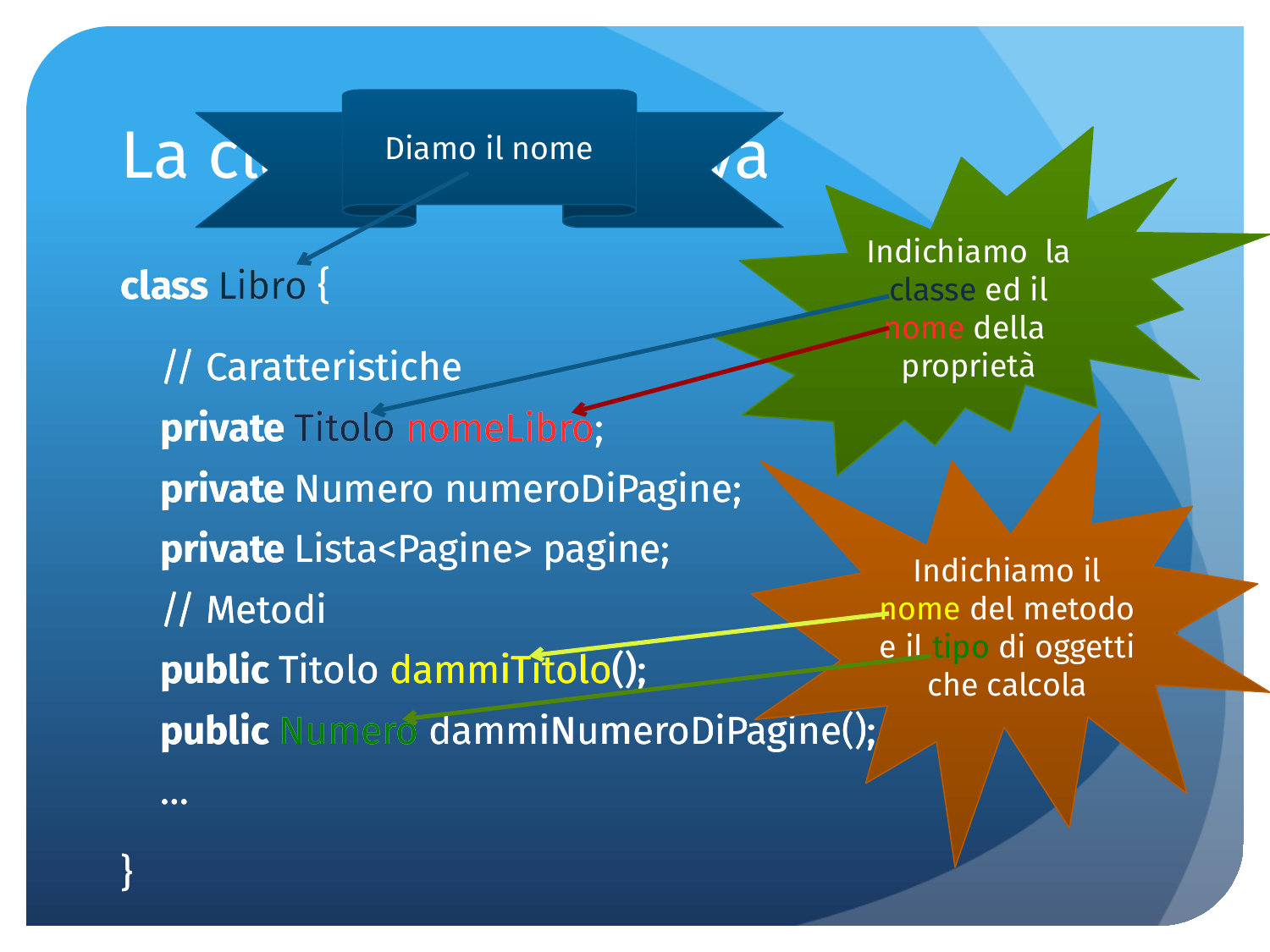

# La classe libro in Java
Diamo il nome
Indichiamo  la classe ed il nome della  proprietà
class Libro {
	// Caratteristiche
	private Titolo nomeLibro;
	private Numero numeroDiPagine;
	private Lista<Pagine> pagine;
	// Metodi
	public Titolo dammiTitolo();
	public Numero dammiNumeroDiPagine();
	…
}
Indichiamo il nome del metodo e il tipo di oggetti che calcola
class Libro {
	// Caratteristiche
	private Titolo nomeLibro;
	private Numero numeroDiPagine;
	private Lista<Pagine> pagine;
	// Metodi
	public Titolo dammiTitolo();
	public Numero dammiNumeroDiPagine();
	…
}